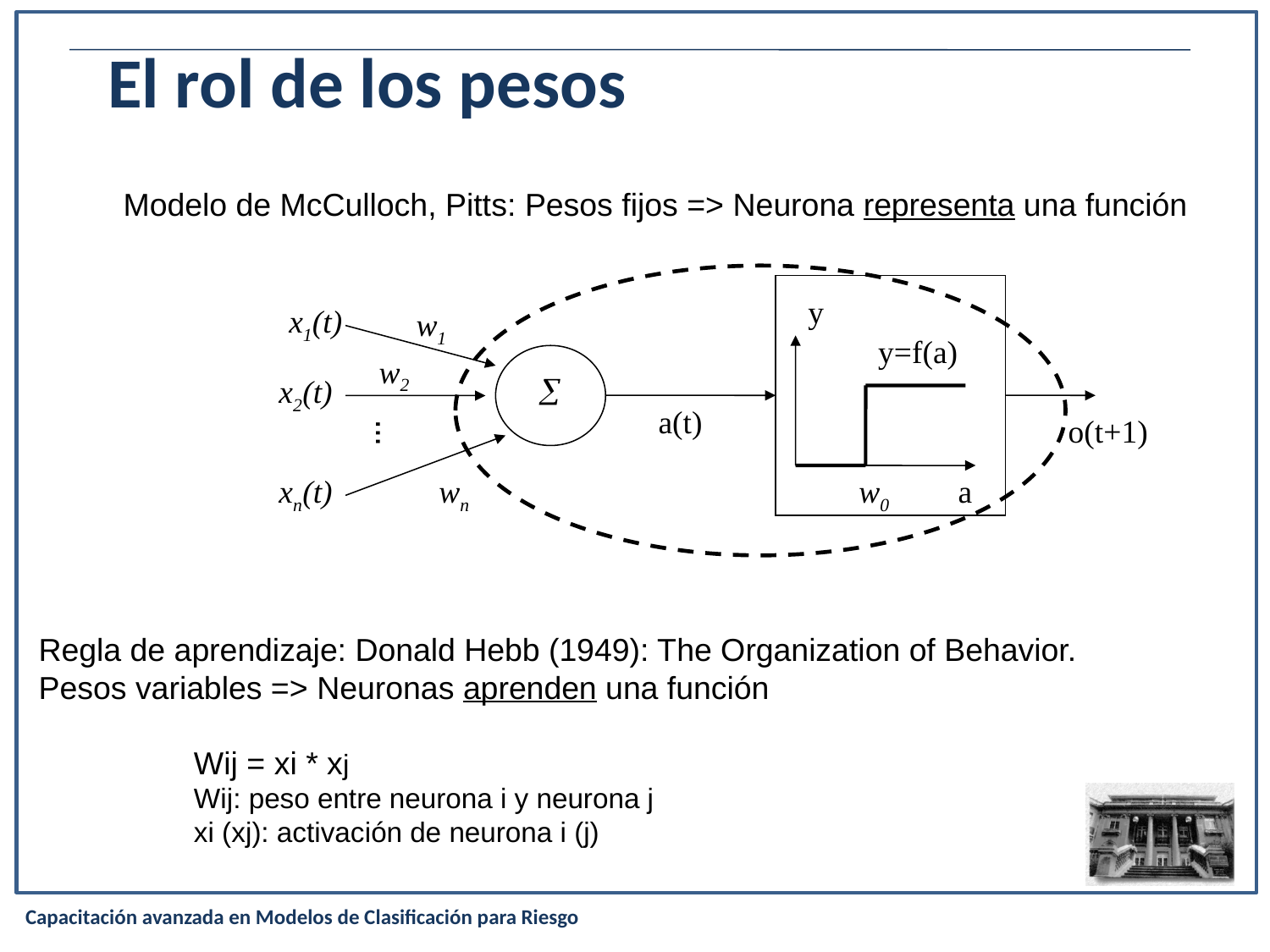

El rol de los pesos
Modelo de McCulloch, Pitts: Pesos fijos => Neurona representa una función

y
x1(t)
w1

y=f(a)

w2

x2(t)
∑

a(t)

o(t+1)
…

xn(t)
wn

w0
a
Regla de aprendizaje: Donald Hebb (1949): The Organization of Behavior.
Pesos variables => Neuronas aprenden una función
Wij = xi * xj
Wij: peso entre neurona i y neurona j
xi (xj): activación de neurona i (j)